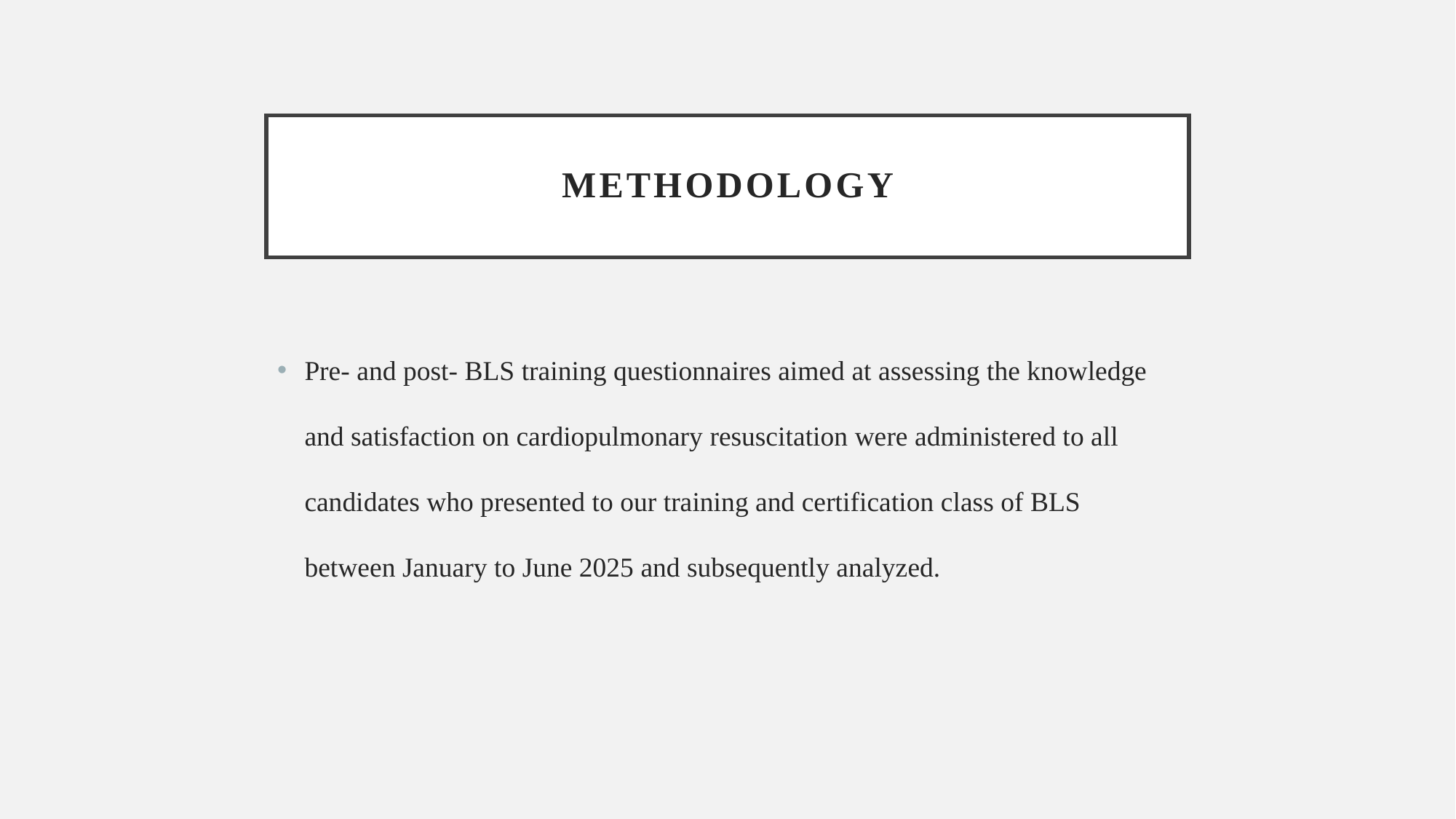

# Methodology
Pre- and post- BLS training questionnaires aimed at assessing the knowledge and satisfaction on cardiopulmonary resuscitation were administered to all candidates who presented to our training and certification class of BLS between January to June 2025 and subsequently analyzed.